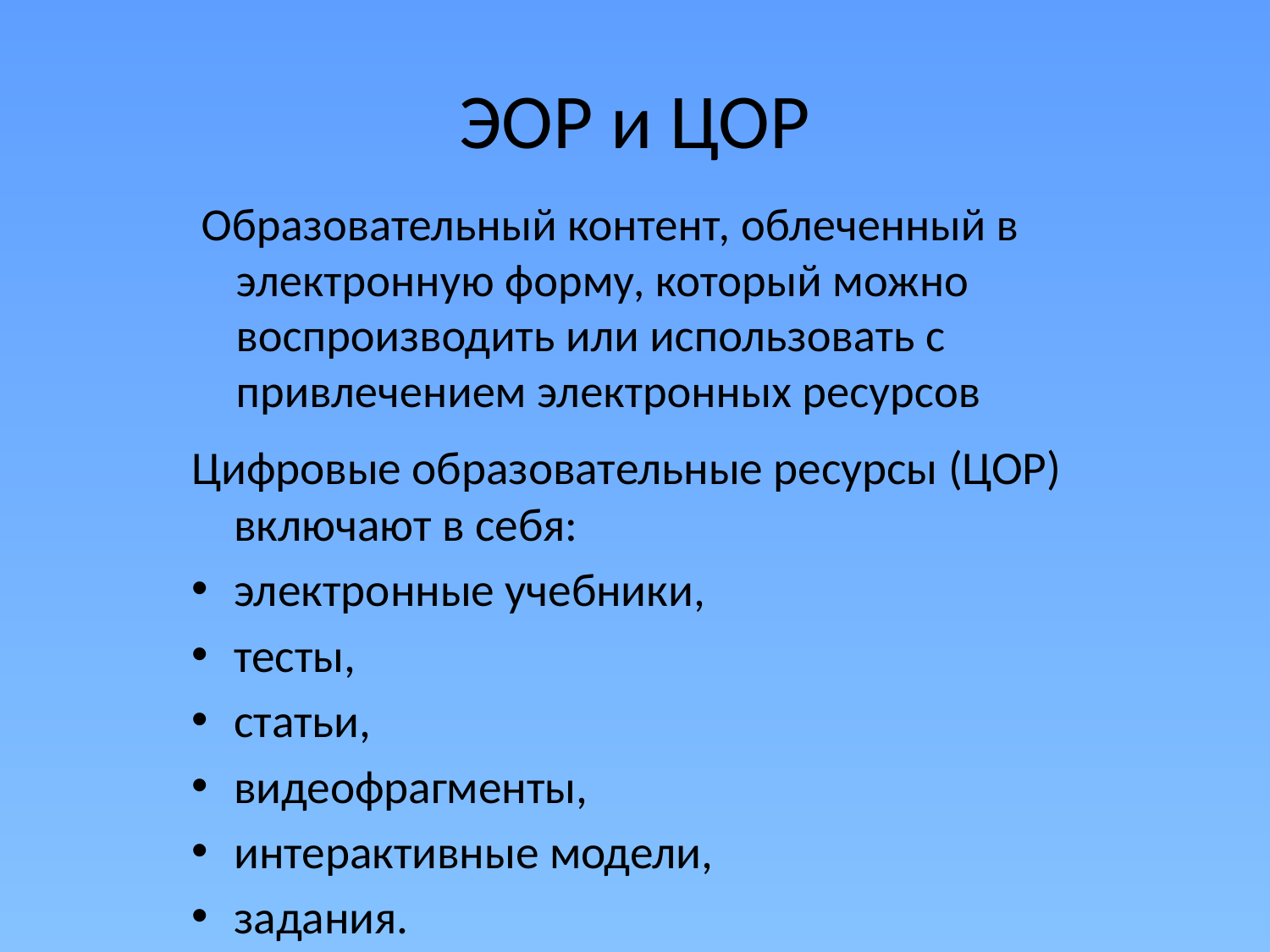

# ЭОР и ЦОР
Образовательный контент, облеченный в электронную форму, который можно воспроизводить или использовать с привлечением электронных ресурсов
Цифровые образовательные ресурсы (ЦОР) включают в себя:
электронные учебники,
тесты,
статьи,
видеофрагменты,
интерактивные модели,
задания.